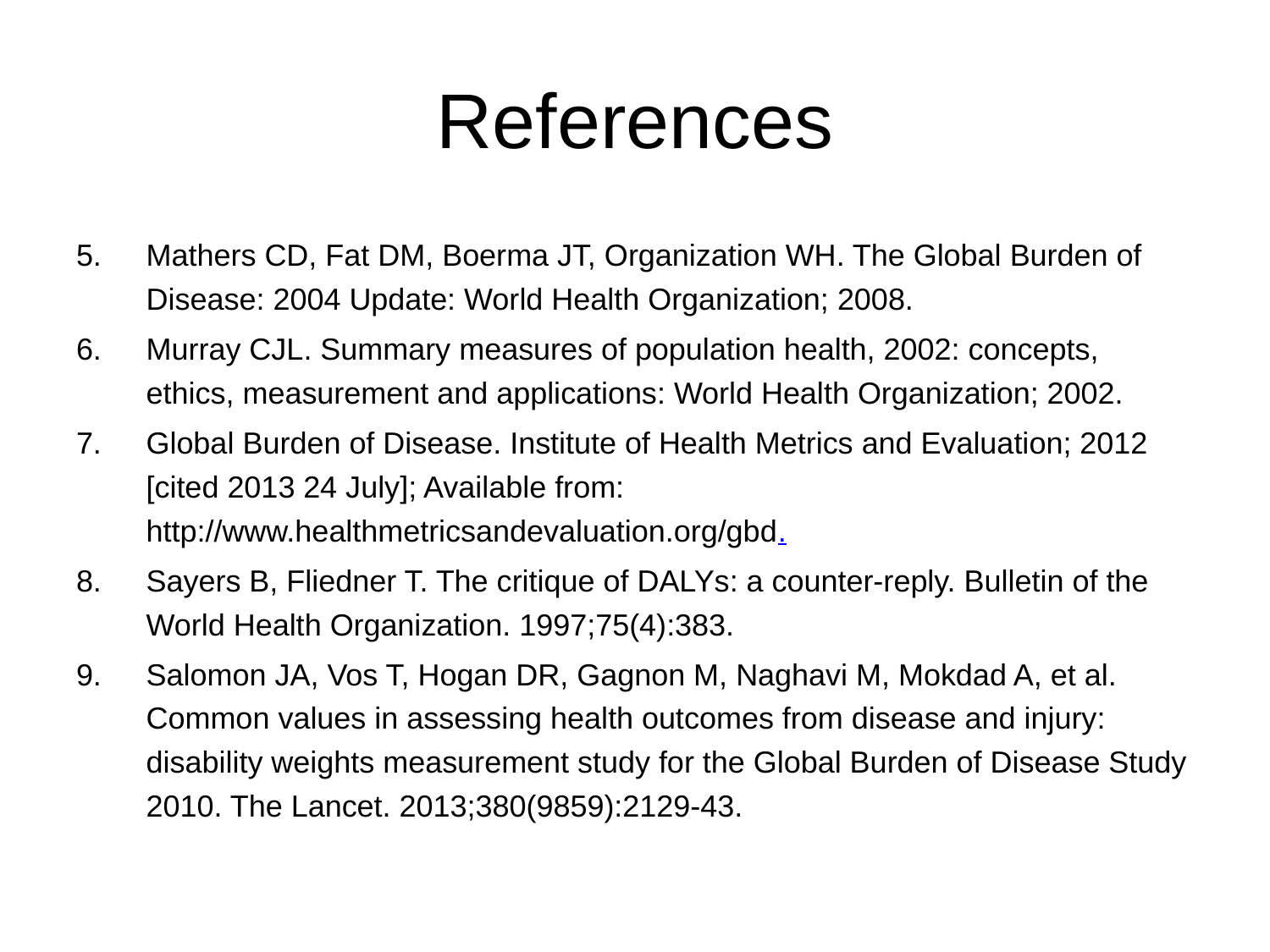

# References
Mathers CD, Fat DM, Boerma JT, Organization WH. The Global Burden of Disease: 2004 Update: World Health Organization; 2008.
Murray CJL. Summary measures of population health, 2002: concepts, ethics, measurement and applications: World Health Organization; 2002.
Global Burden of Disease. Institute of Health Metrics and Evaluation; 2012 [cited 2013 24 July]; Available from: http://www.healthmetricsandevaluation.org/gbd.
Sayers B, Fliedner T. The critique of DALYs: a counter-reply. Bulletin of the World Health Organization. 1997;75(4):383.
Salomon JA, Vos T, Hogan DR, Gagnon M, Naghavi M, Mokdad A, et al. Common values in assessing health outcomes from disease and injury: disability weights measurement study for the Global Burden of Disease Study 2010. The Lancet. 2013;380(9859):2129-43.